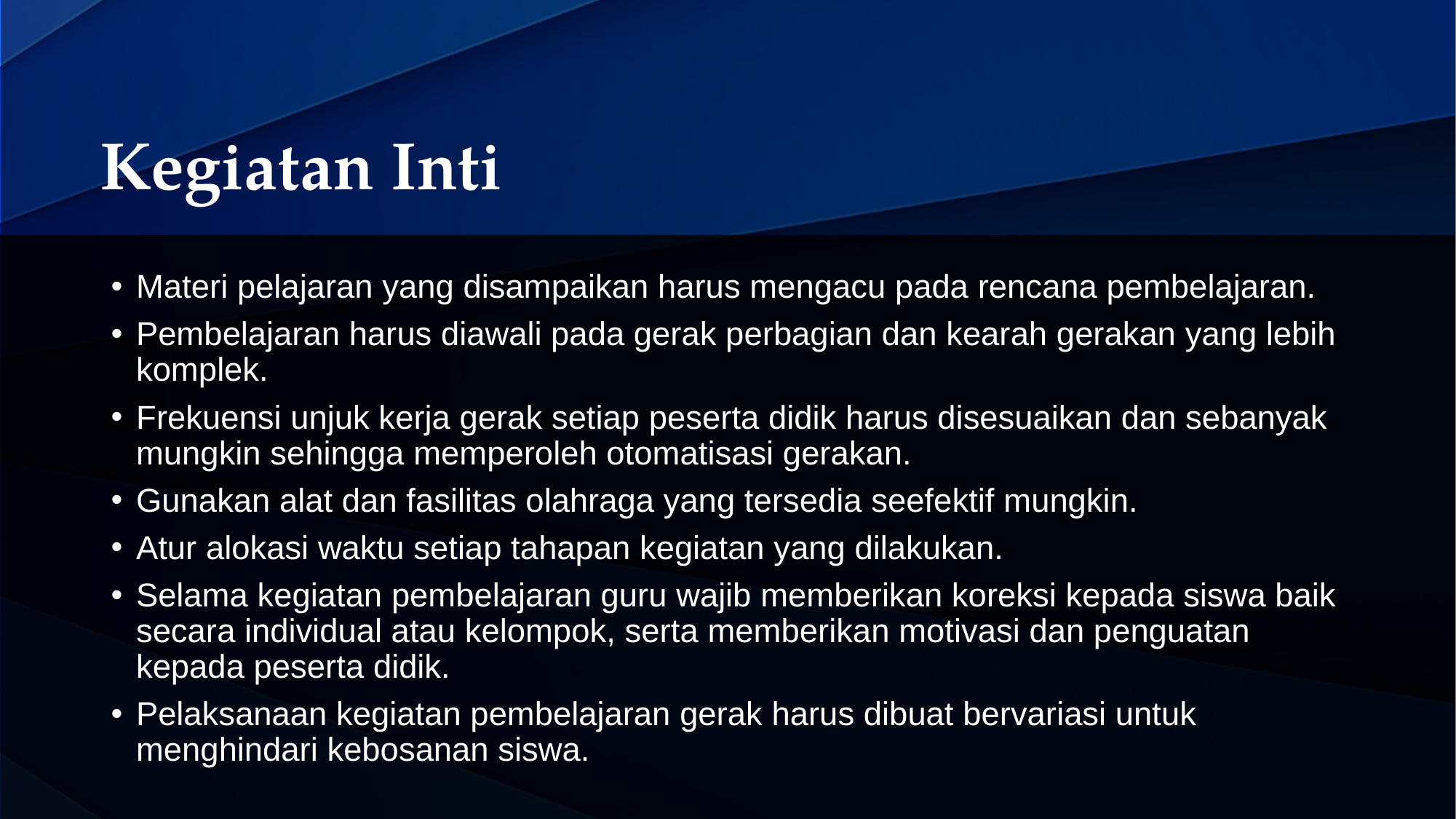

# Kegiatan Inti
Materi pelajaran yang disampaikan harus mengacu pada rencana pembelajaran.
Pembelajaran harus diawali pada gerak perbagian dan kearah gerakan yang lebih komplek.
Frekuensi unjuk kerja gerak setiap peserta didik harus disesuaikan dan sebanyak mungkin sehingga memperoleh otomatisasi gerakan.
Gunakan alat dan fasilitas olahraga yang tersedia seefektif mungkin.
Atur alokasi waktu setiap tahapan kegiatan yang dilakukan.
Selama kegiatan pembelajaran guru wajib memberikan koreksi kepada siswa baik secara individual atau kelompok, serta memberikan motivasi dan penguatan kepada peserta didik.
Pelaksanaan kegiatan pembelajaran gerak harus dibuat bervariasi untuk menghindari kebosanan siswa.